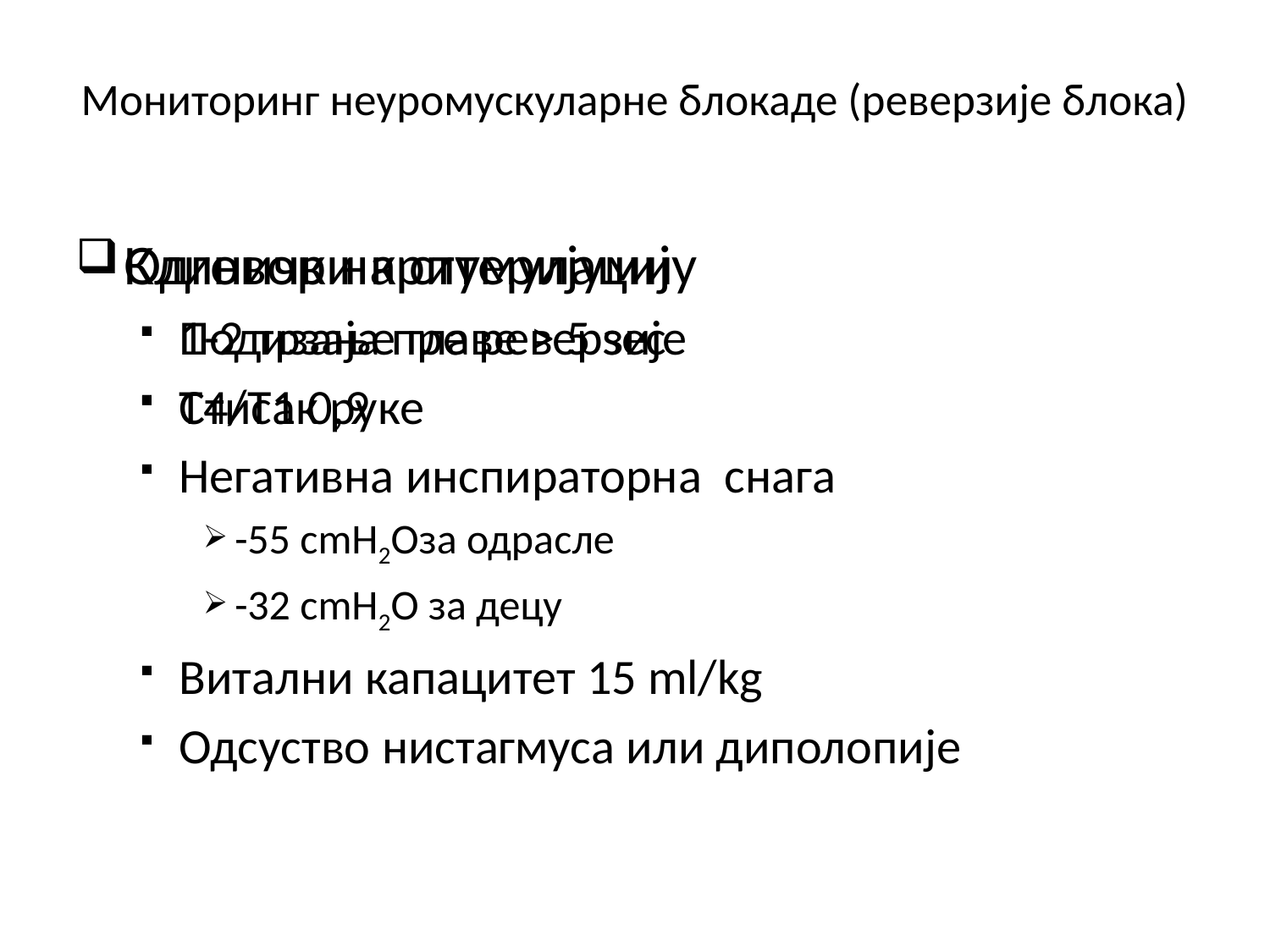

# Мониторинг неуромускуларне блокаде (реверзије блока)
Клинички критеријуми
Подизање главе > 5 sec
Стисак руке
Негативна инспираторна  снага
-55 cmH2Oза одрасле
-32 cmH2O за децу
Витални капацитет 15 ml/kg
Одсуство нистагмуса или диполопије
Одговор на стумулацију
1-2 трзаја пре реверзије
Т4/Т1 0,9